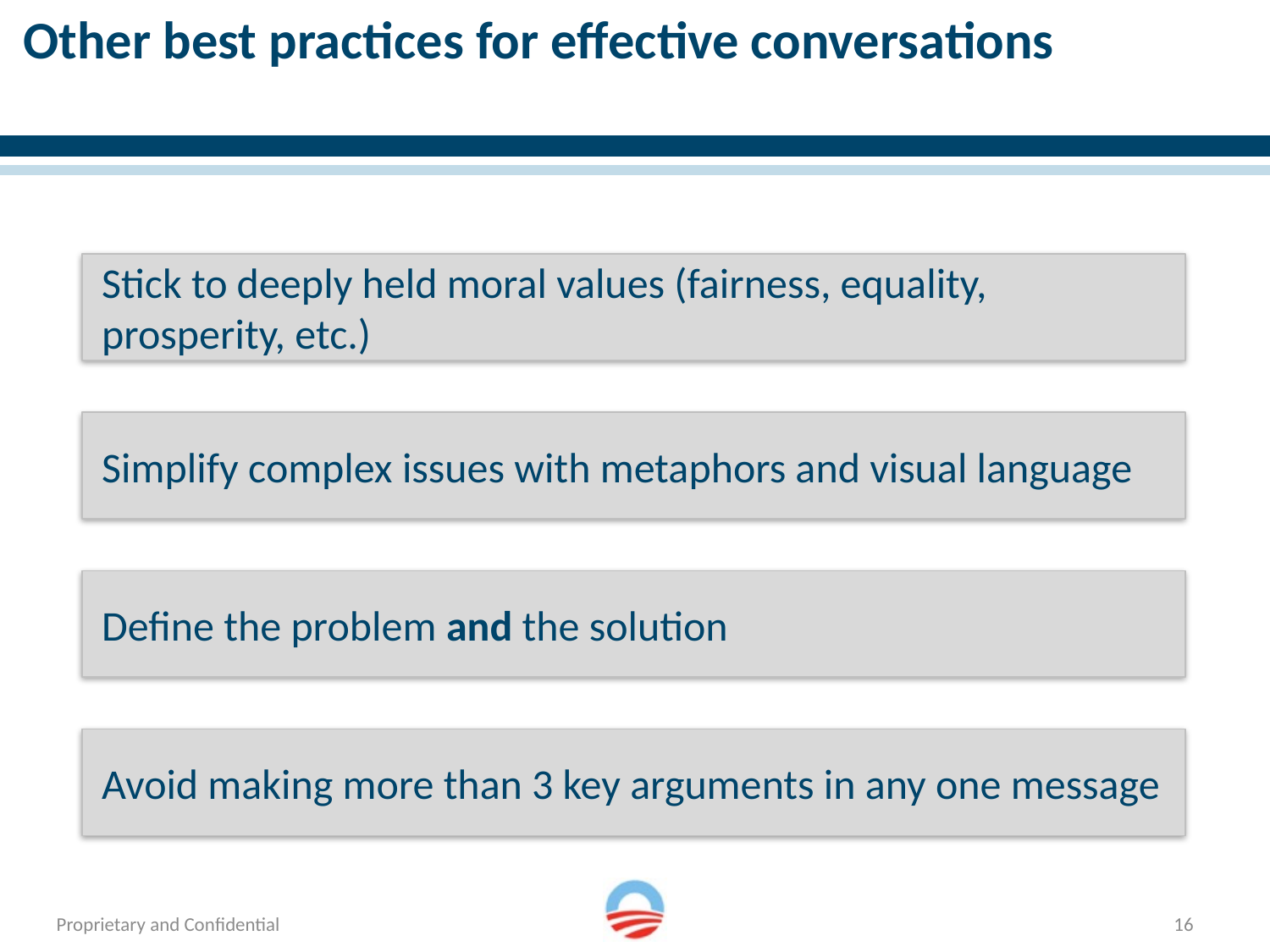

# Other best practices for effective conversations
Stick to deeply held moral values (fairness, equality, prosperity, etc.)
Simplify complex issues with metaphors and visual language
Define the problem and the solution
Avoid making more than 3 key arguments in any one message
16